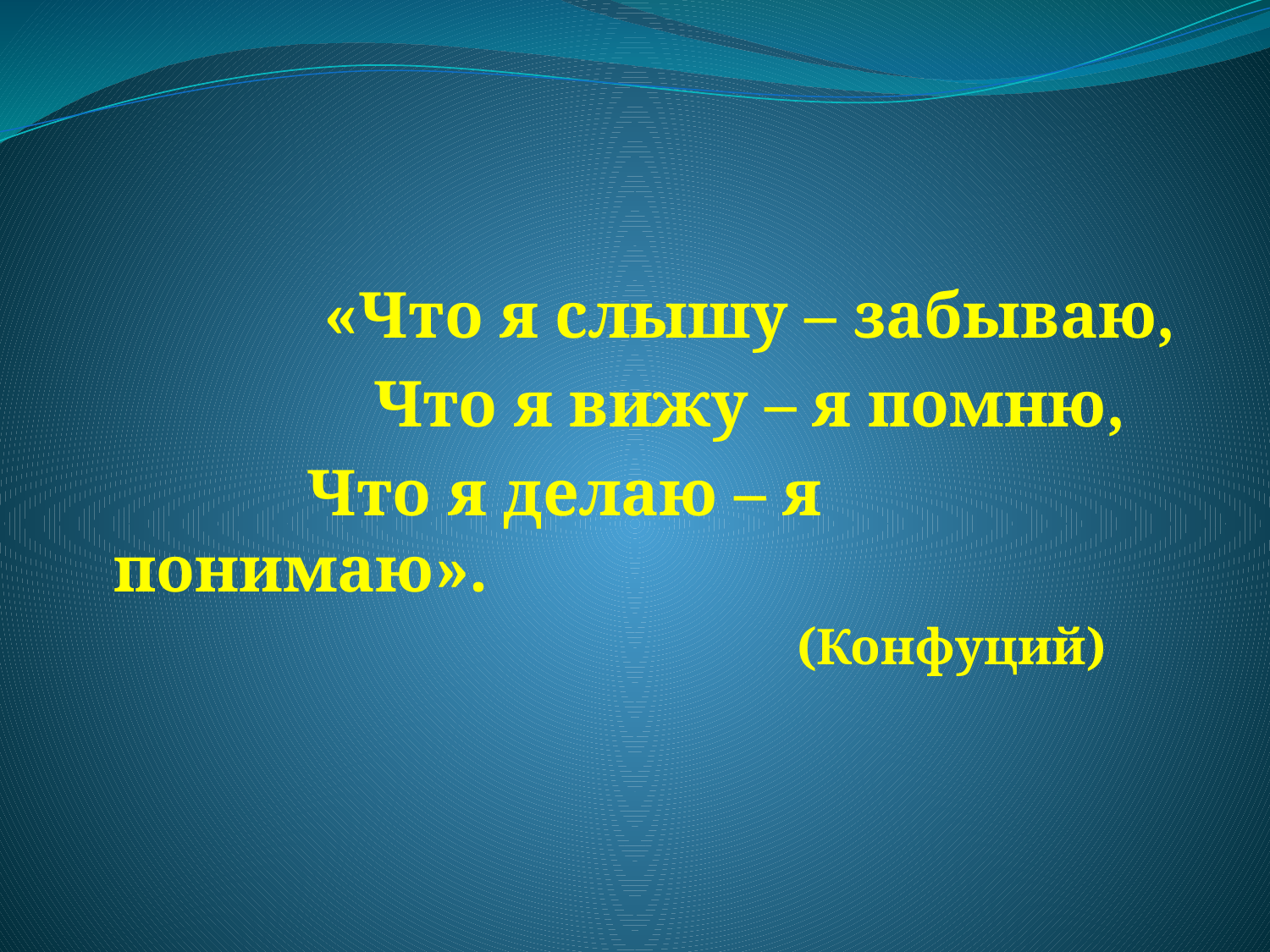

«Что я слышу – забываю,
                  Что я вижу – я помню,
              Что я делаю – я понимаю».
                                                 (Конфуций)